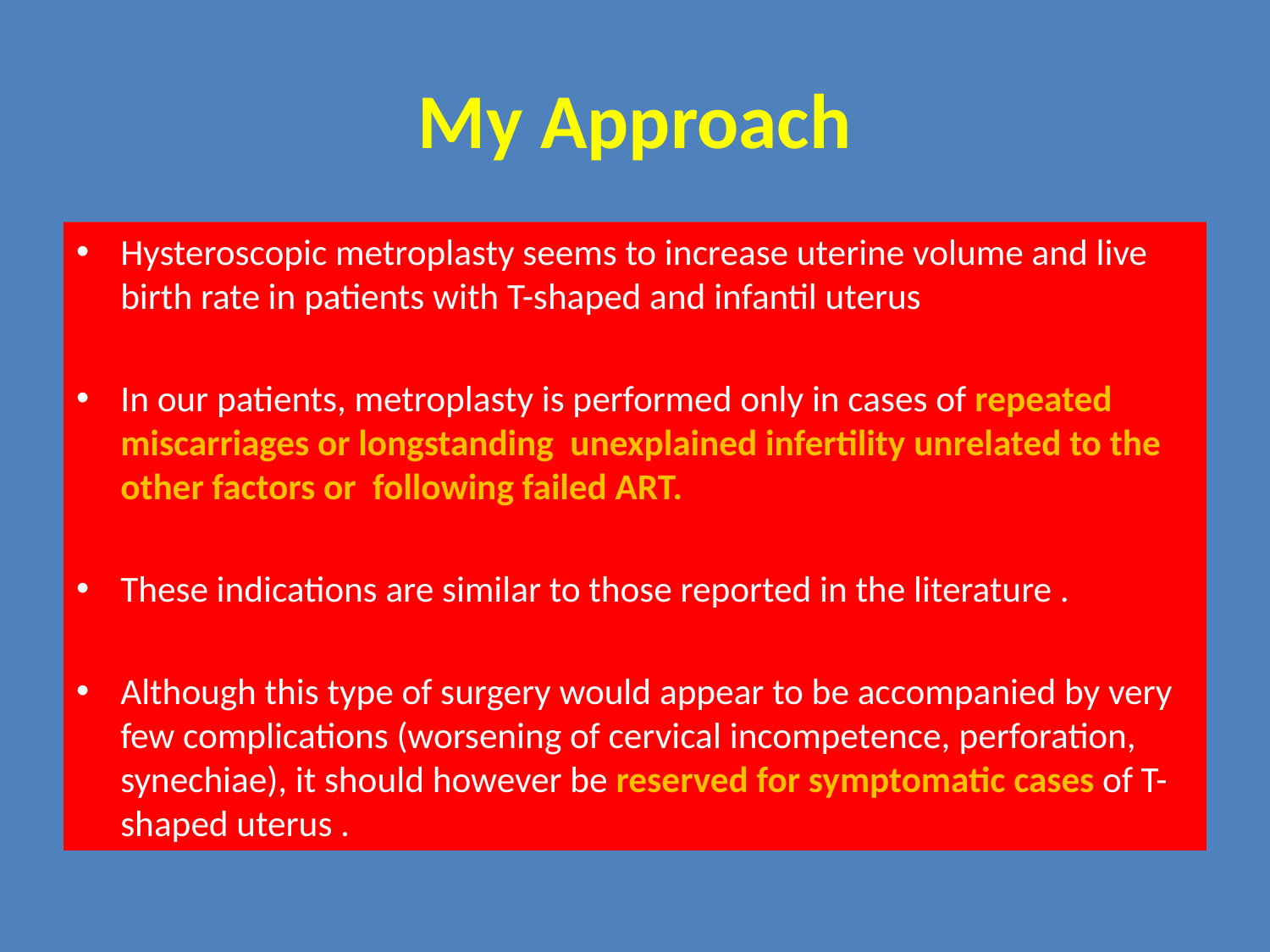

# My Approach
Hysteroscopic metroplasty seems to increase uterine volume and live birth rate in patients with T-shaped and infantil uterus

In our patients, metroplasty is performed only in cases of repeated miscarriages or longstanding  unexplained infertility unrelated to the other factors or  following failed ART.

These indications are similar to those reported in the literature .

Although this type of surgery would appear to be accompanied by very few complications (worsening of cervical incompetence, perforation, synechiae), it should however be reserved for symptomatic cases of T-shaped uterus .